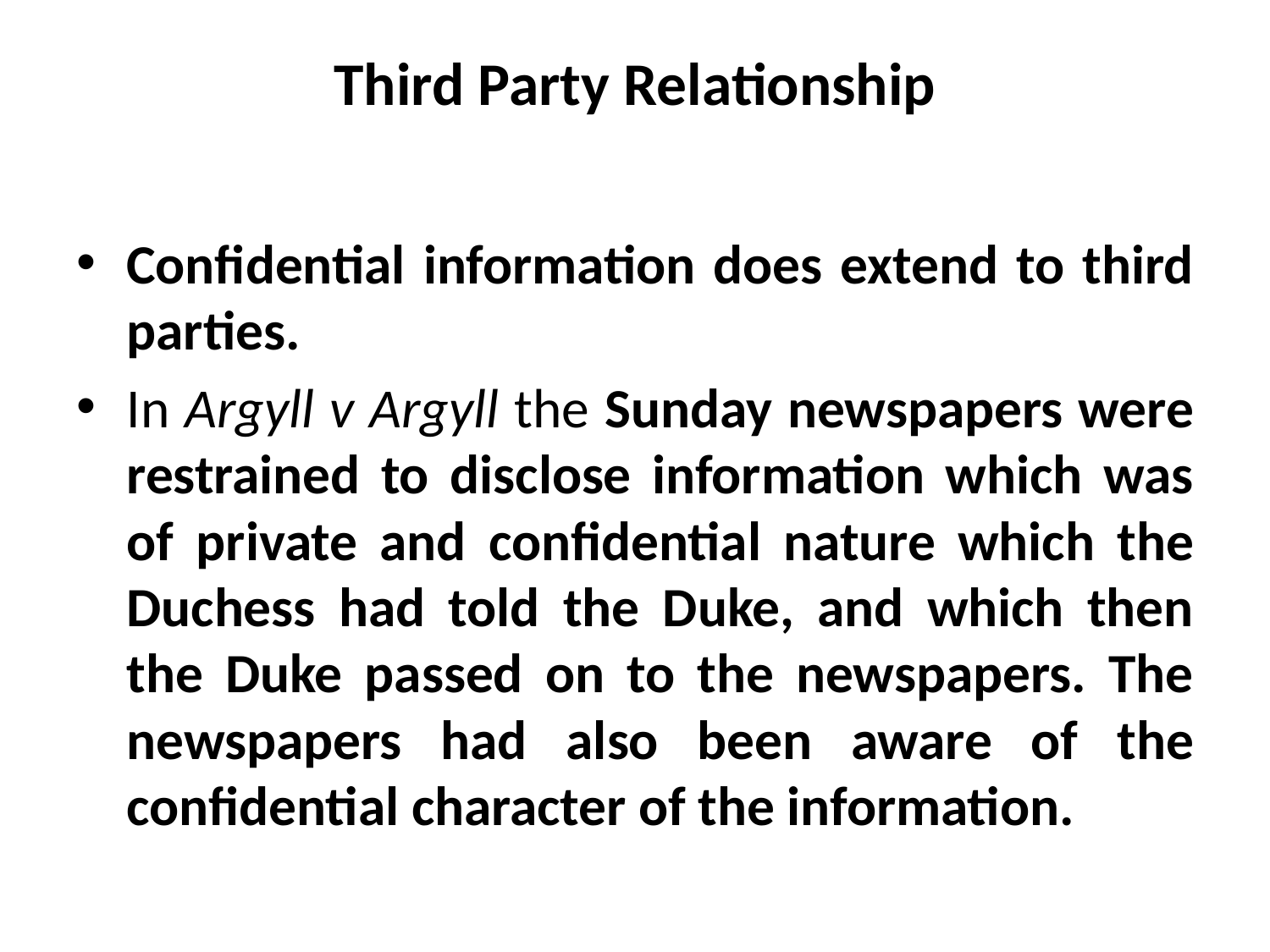

# Third Party Relationship
Confidential information does extend to third parties.
In Argyll v Argyll the Sunday newspapers were restrained to disclose information which was of private and confidential nature which the Duchess had told the Duke, and which then the Duke passed on to the newspapers. The newspapers had also been aware of the confidential character of the information.